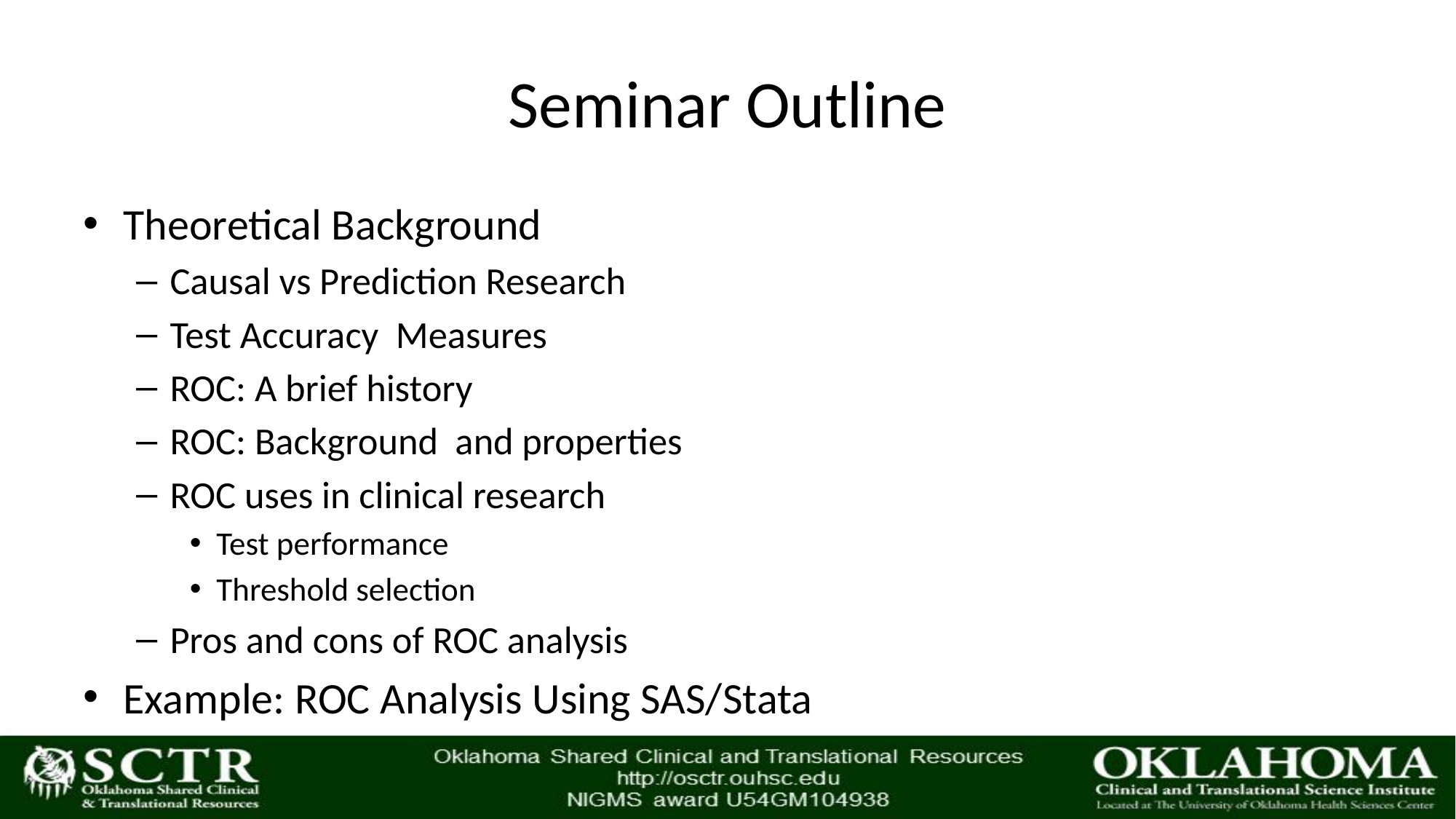

# Seminar Outline
Theoretical Background
Causal vs Prediction Research
Test Accuracy  Measures
ROC: A brief history
ROC: Background  and properties
ROC uses in clinical research
Test performance
Threshold selection
Pros and cons of ROC analysis
Example: ROC Analysis Using SAS/Stata